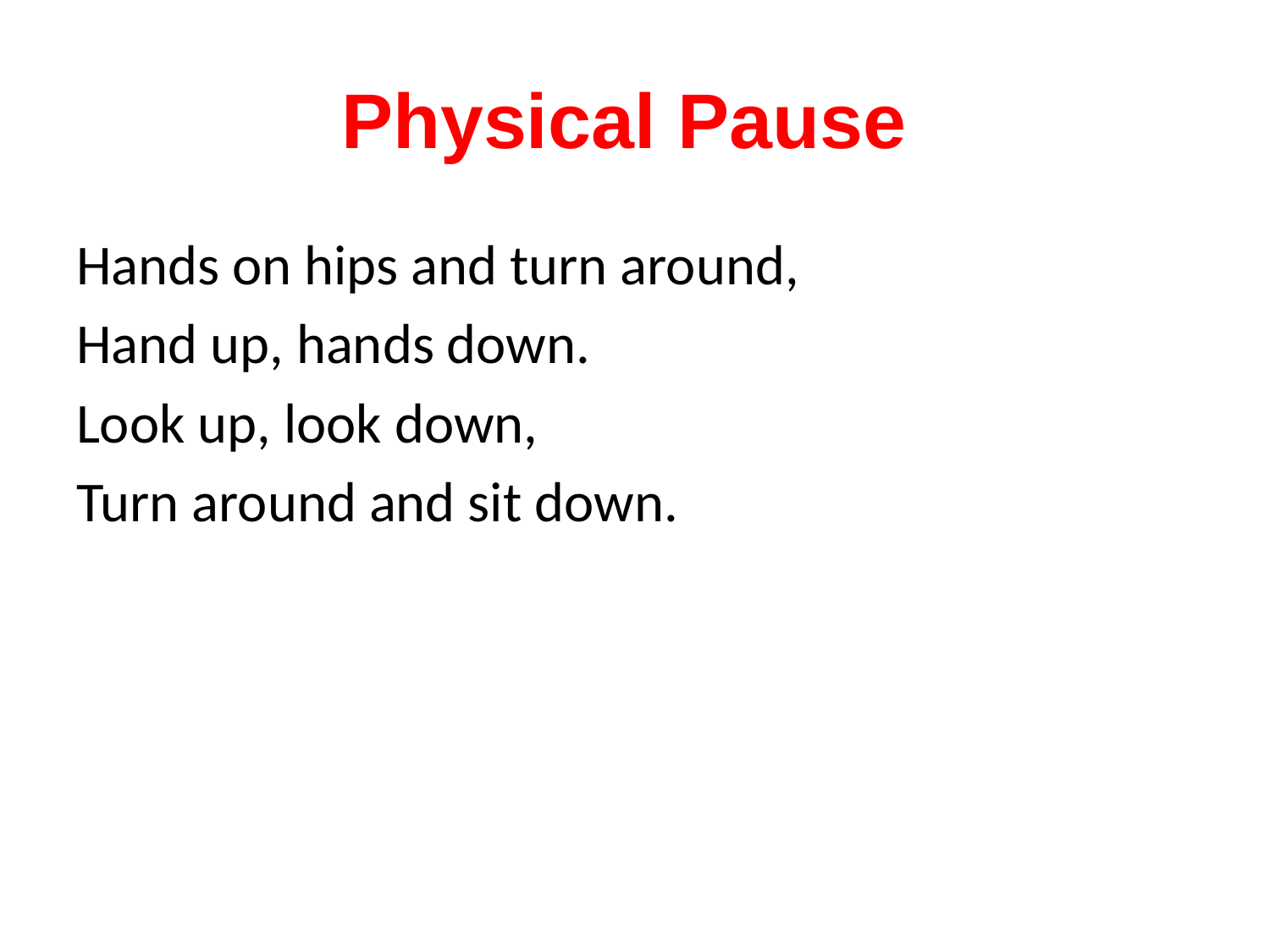

# Physical Pause
Hands on hips and turn around,
Hand up, hands down.
Look up, look down,
Turn around and sit down.